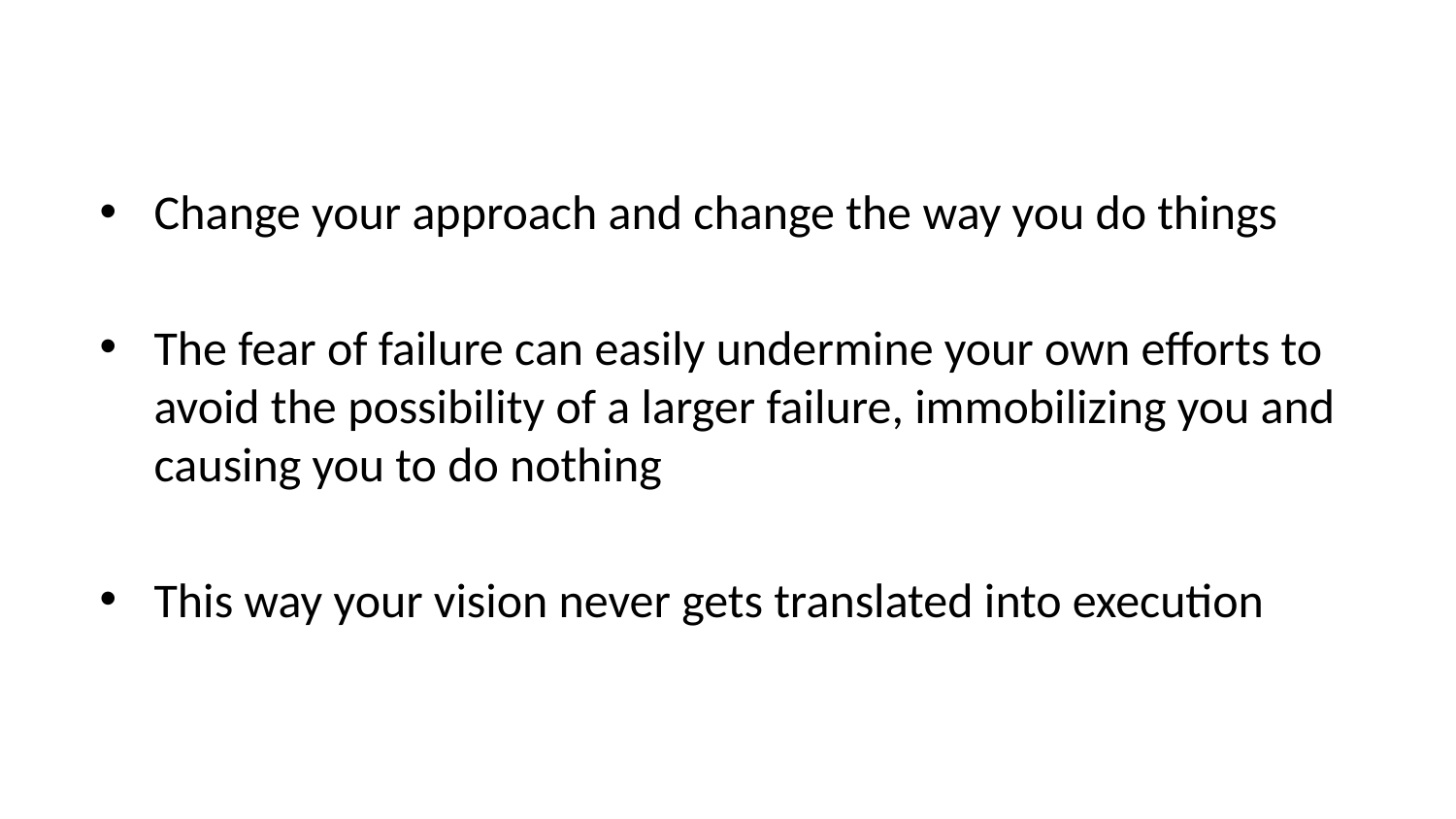

Change your approach and change the way you do things

The fear of failure can easily undermine your own efforts to avoid the possibility of a larger failure, immobilizing you and causing you to do nothing

This way your vision never gets translated into execution